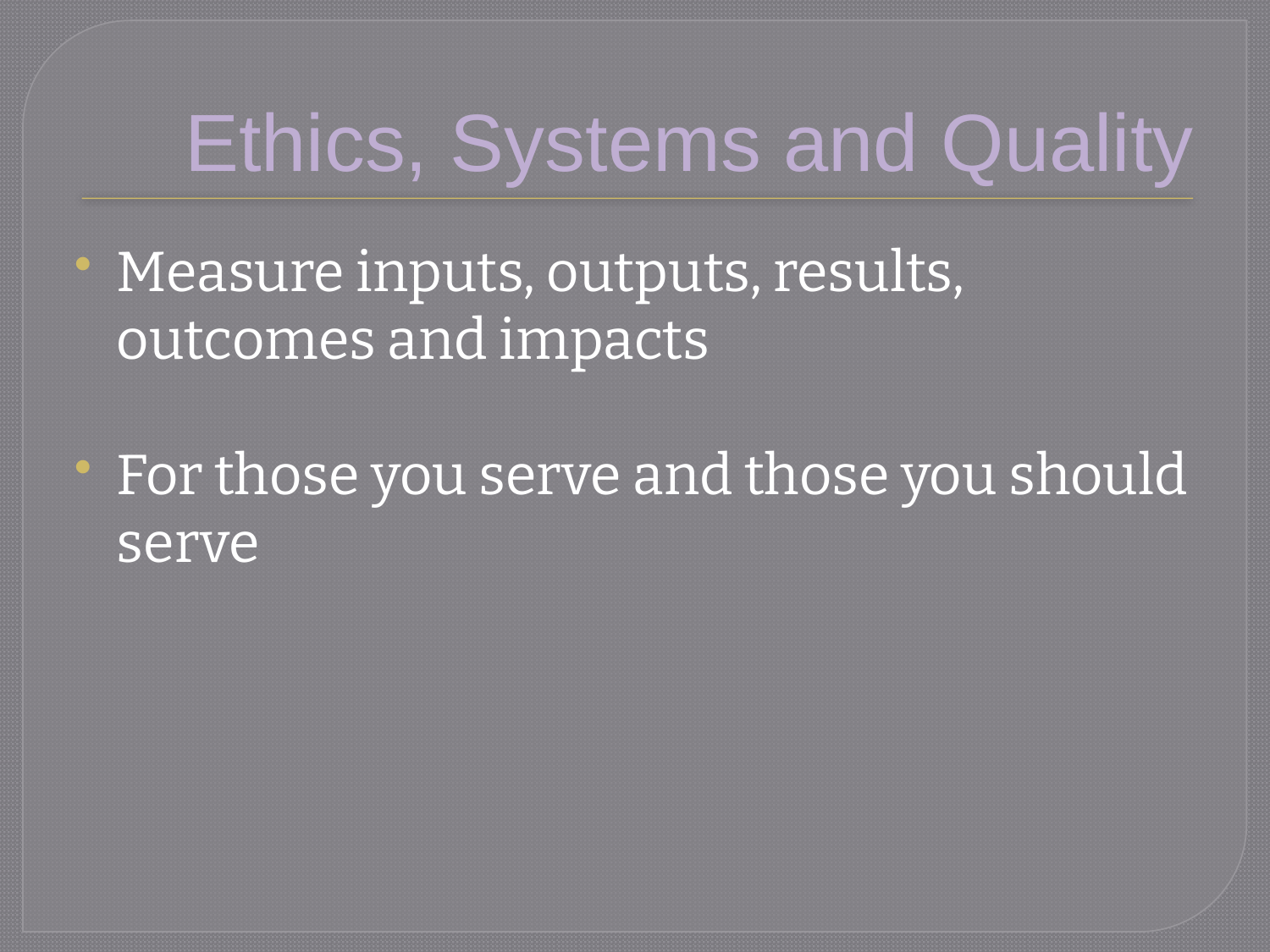

# Ethics, Systems and Quality
Measure inputs, outputs, results, outcomes and impacts

For those you serve and those you should serve